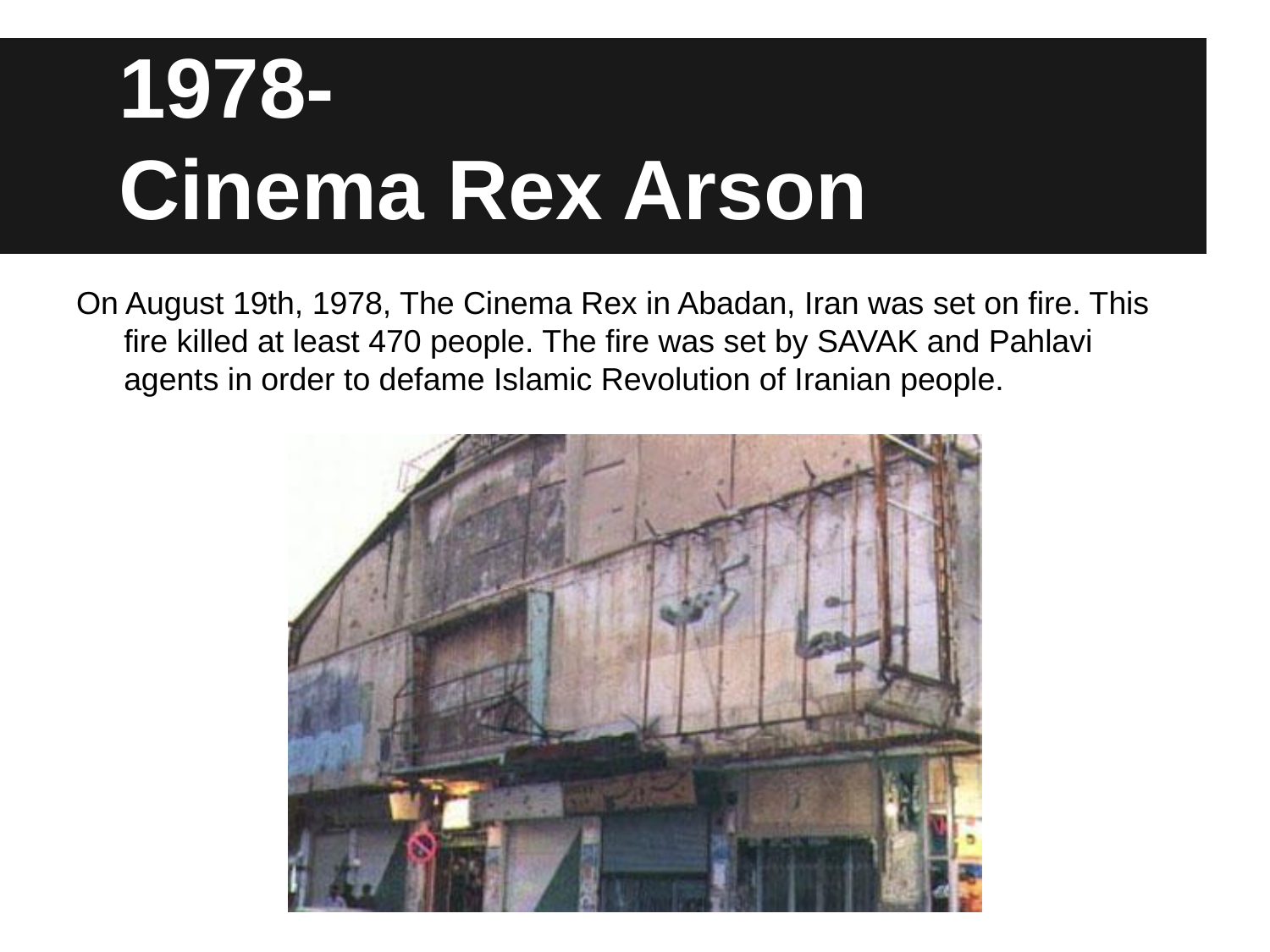

# 1978-
Cinema Rex Arson
On August 19th, 1978, The Cinema Rex in Abadan, Iran was set on fire. This fire killed at least 470 people. The fire was set by SAVAK and Pahlavi agents in order to defame Islamic Revolution of Iranian people.